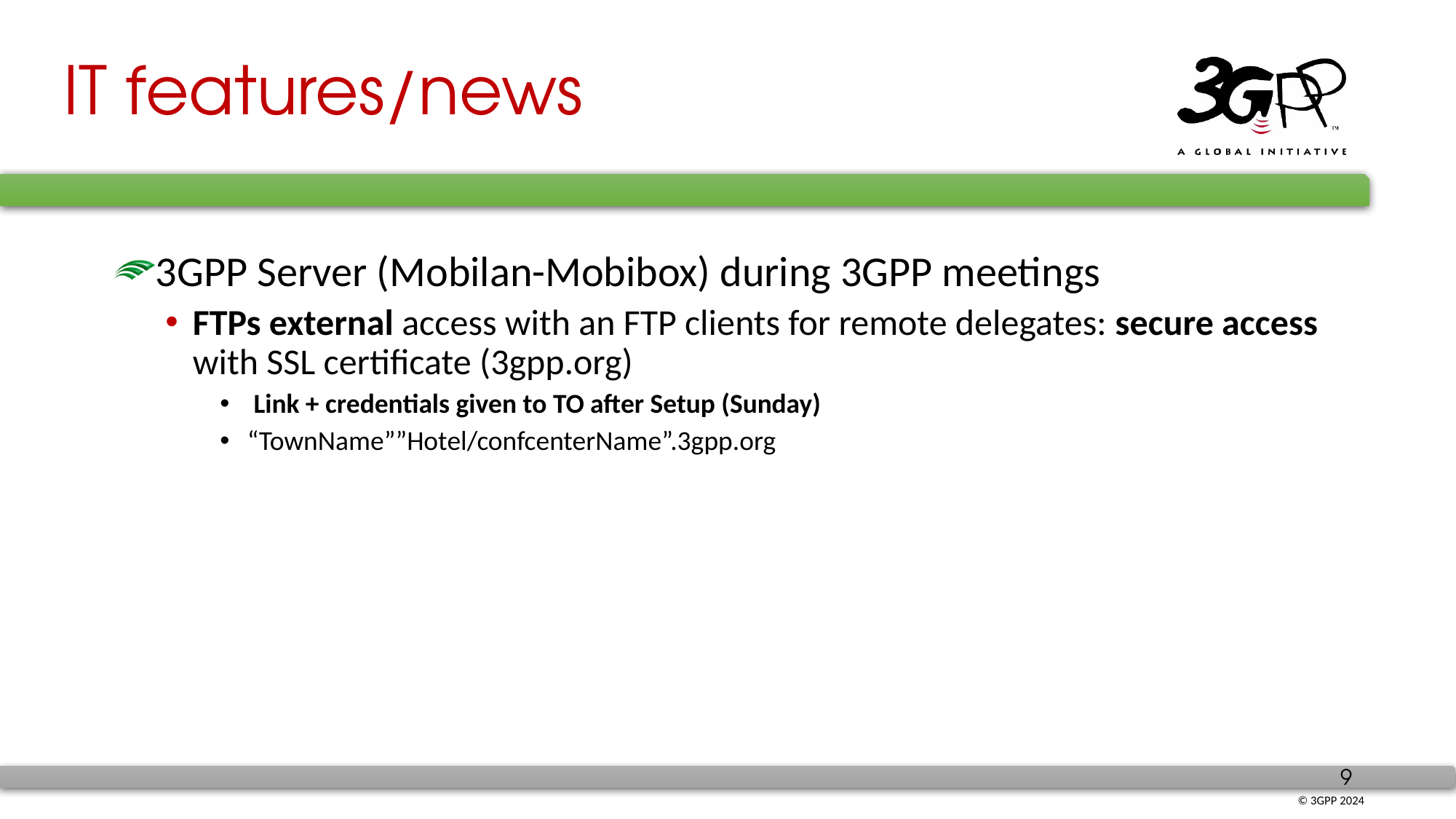

# IT features/news
3GPP Server (Mobilan-Mobibox) during 3GPP meetings
FTPs external access with an FTP clients for remote delegates: secure access with SSL certificate (3gpp.org)
 Link + credentials given to TO after Setup (Sunday)
“TownName””Hotel/confcenterName”.3gpp.org